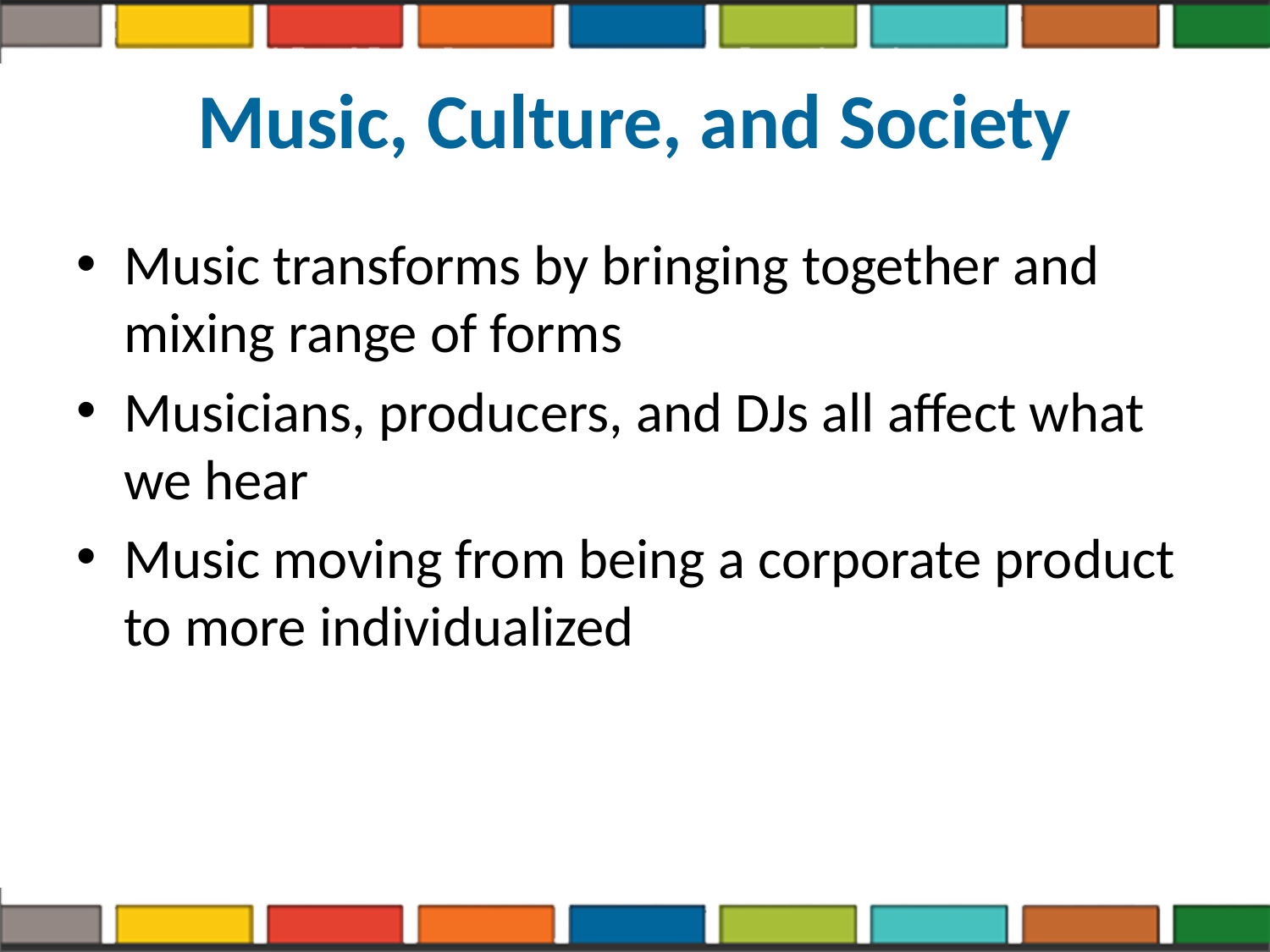

# Music, Culture, and Society
Music transforms by bringing together and mixing range of forms
Musicians, producers, and DJs all affect what we hear
Music moving from being a corporate product to more individualized